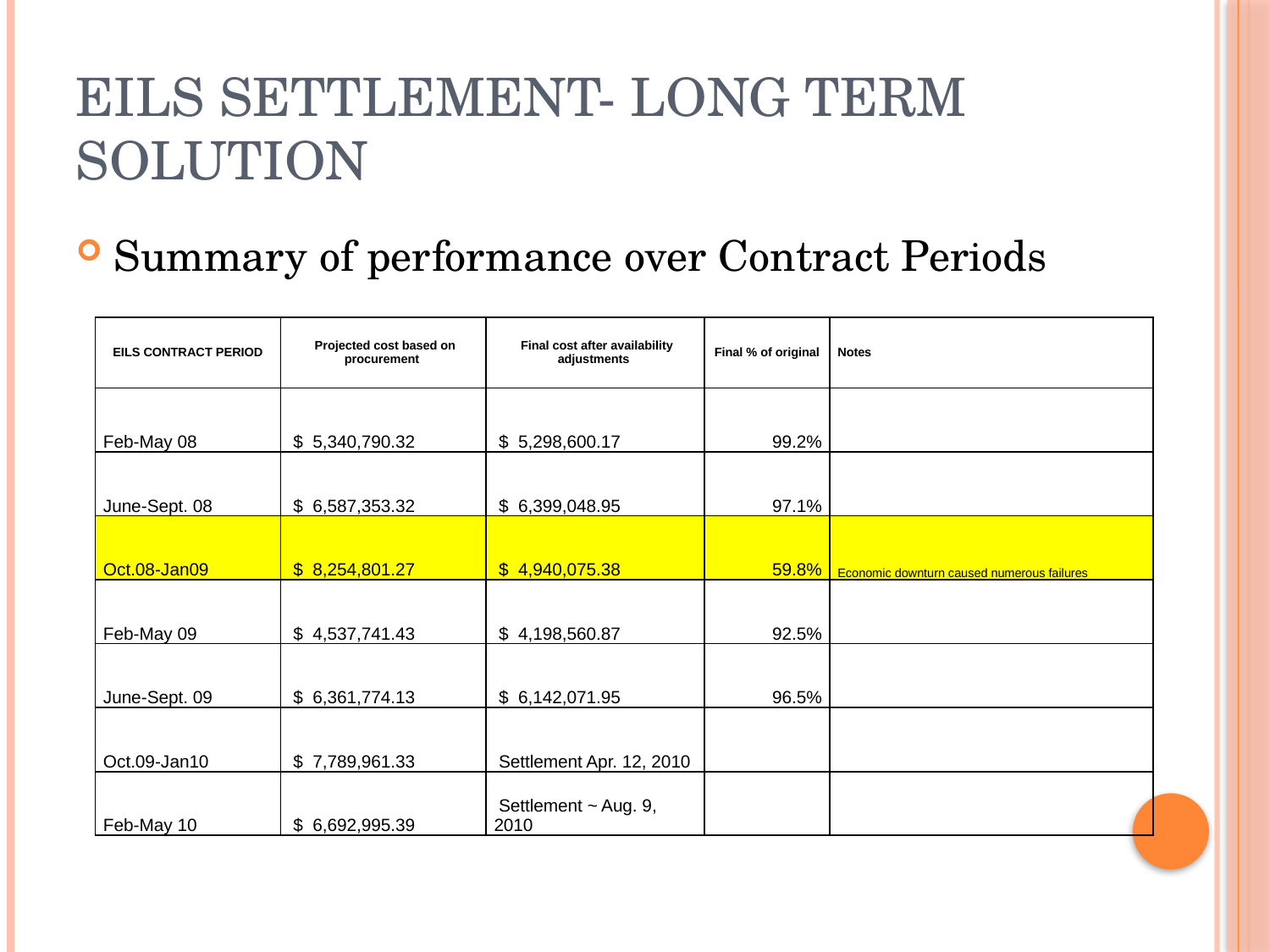

# EILS Settlement- Long Term Solution
Summary of performance over Contract Periods
| EILS CONTRACT PERIOD | Projected cost based on procurement | Final cost after availability adjustments | Final % of original | Notes |
| --- | --- | --- | --- | --- |
| Feb-May 08 | $  5,340,790.32 | $  5,298,600.17 | 99.2% |  |
| June-Sept. 08 | $  6,587,353.32 | $  6,399,048.95 | 97.1% |  |
| Oct.08-Jan09 | $ 8,254,801.27 | $  4,940,075.38 | 59.8% | Economic downturn caused numerous failures |
| Feb-May 09 | $  4,537,741.43 | $  4,198,560.87 | 92.5% |  |
| June-Sept. 09 | $  6,361,774.13 | $  6,142,071.95 | 96.5% |  |
| Oct.09-Jan10 | $  7,789,961.33 | Settlement Apr. 12, 2010 |  |  |
| Feb-May 10 | $  6,692,995.39 | Settlement ~ Aug. 9, 2010 |  |  |